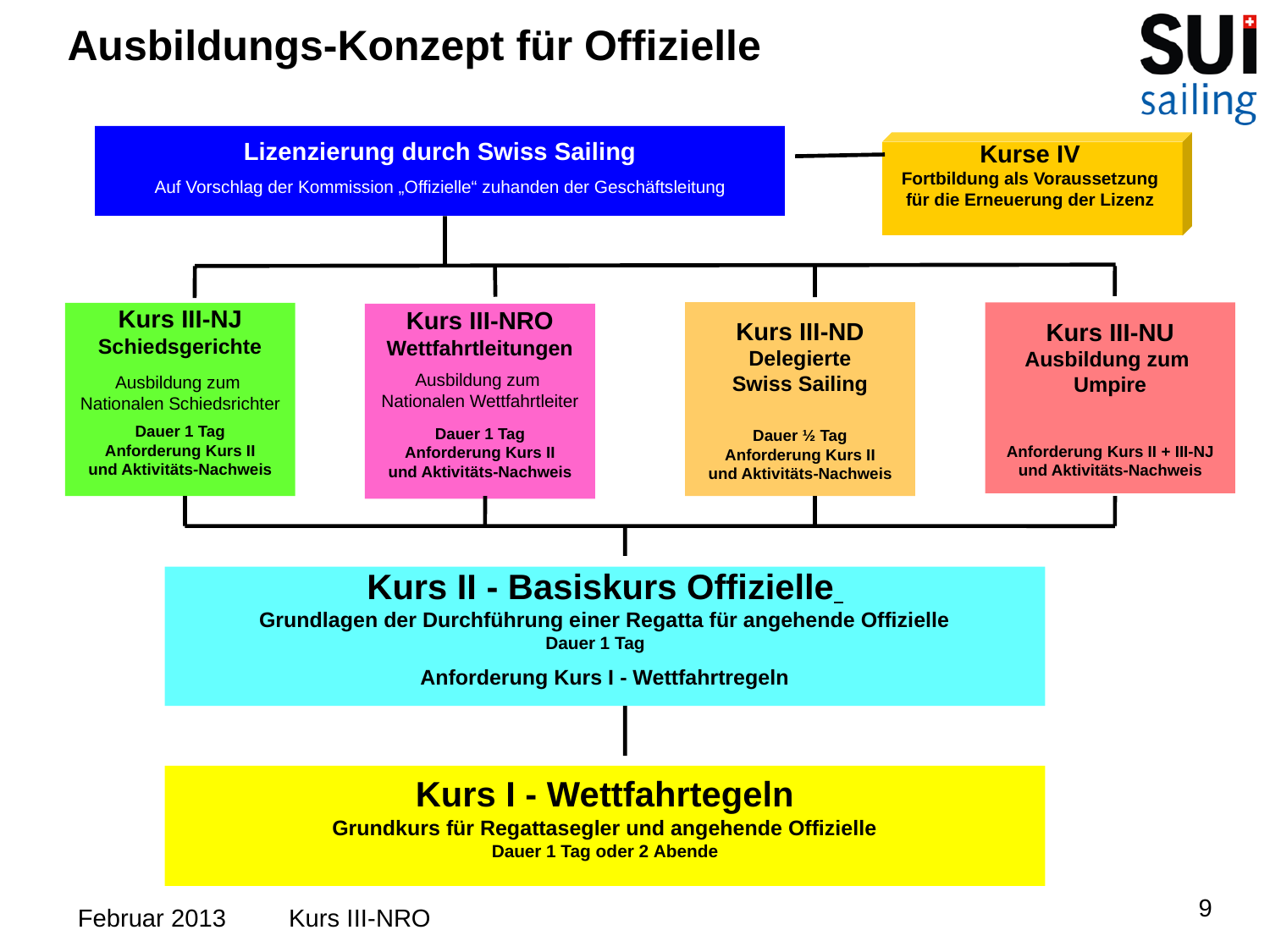

Ausbildungs-Konzept für Offizielle

Lizenzierung durch Swiss Sailing

Auf Vorschlag der Kommission „Offizielle“ zuhanden der Geschäftsleitung

Kurse IV
Fortbildung als Voraussetzung für die Erneuerung der Lizenz

Kurs III-ND
Delegierte
Swiss Sailing

Dauer ½ Tag
Anforderung Kurs II
und Aktivitäts-Nachweis
Kurs III-NU
Ausbildung zum
Umpire

Anforderung Kurs II + III-NJ
und Aktivitäts-Nachweis
Kurs III-NJ
Schiedsgerichte

Ausbildung zum
Nationalen Schiedsrichter

Dauer 1 Tag
Anforderung Kurs II
und Aktivitäts-Nachweis

Kurs III-NRO
Wettfahrtleitungen

Ausbildung zum
Nationalen Wettfahrtleiter

Dauer 1 Tag
Anforderung Kurs II
und Aktivitäts-Nachweis

Kurs II - Basiskurs Offizielle
Grundlagen der Durchführung einer Regatta für angehende Offizielle
Dauer 1 Tag

Anforderung Kurs I - Wettfahrtregeln

Kurs I - Wettfahrtegeln
Grundkurs für Regattasegler und angehende Offizielle
Dauer 1 Tag oder 2 Abende

9
Februar 2013         Kurs III-NRO